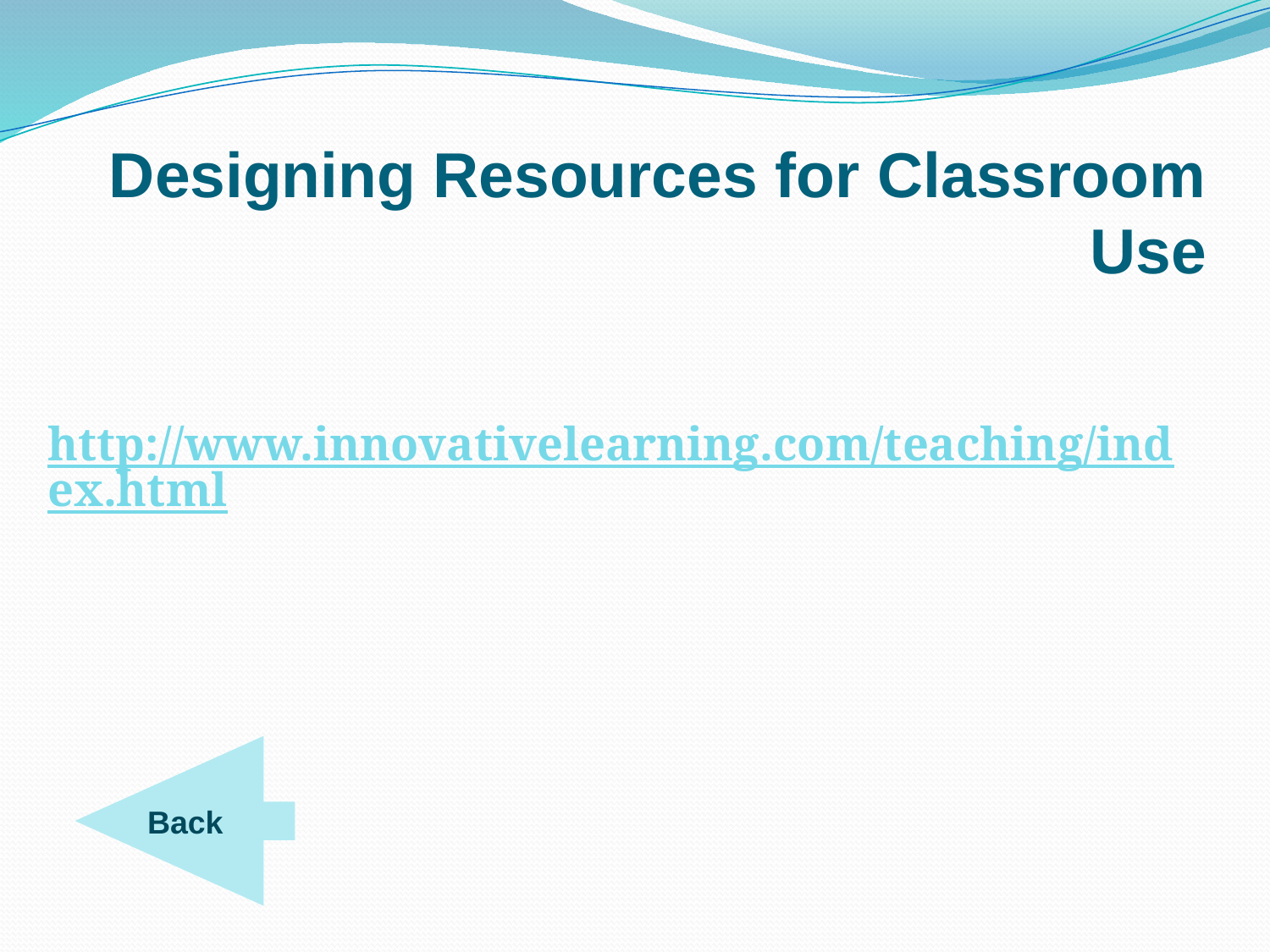

# Designing Resources for Classroom Use
http://www.innovativelearning.com/teaching/index.html

Back